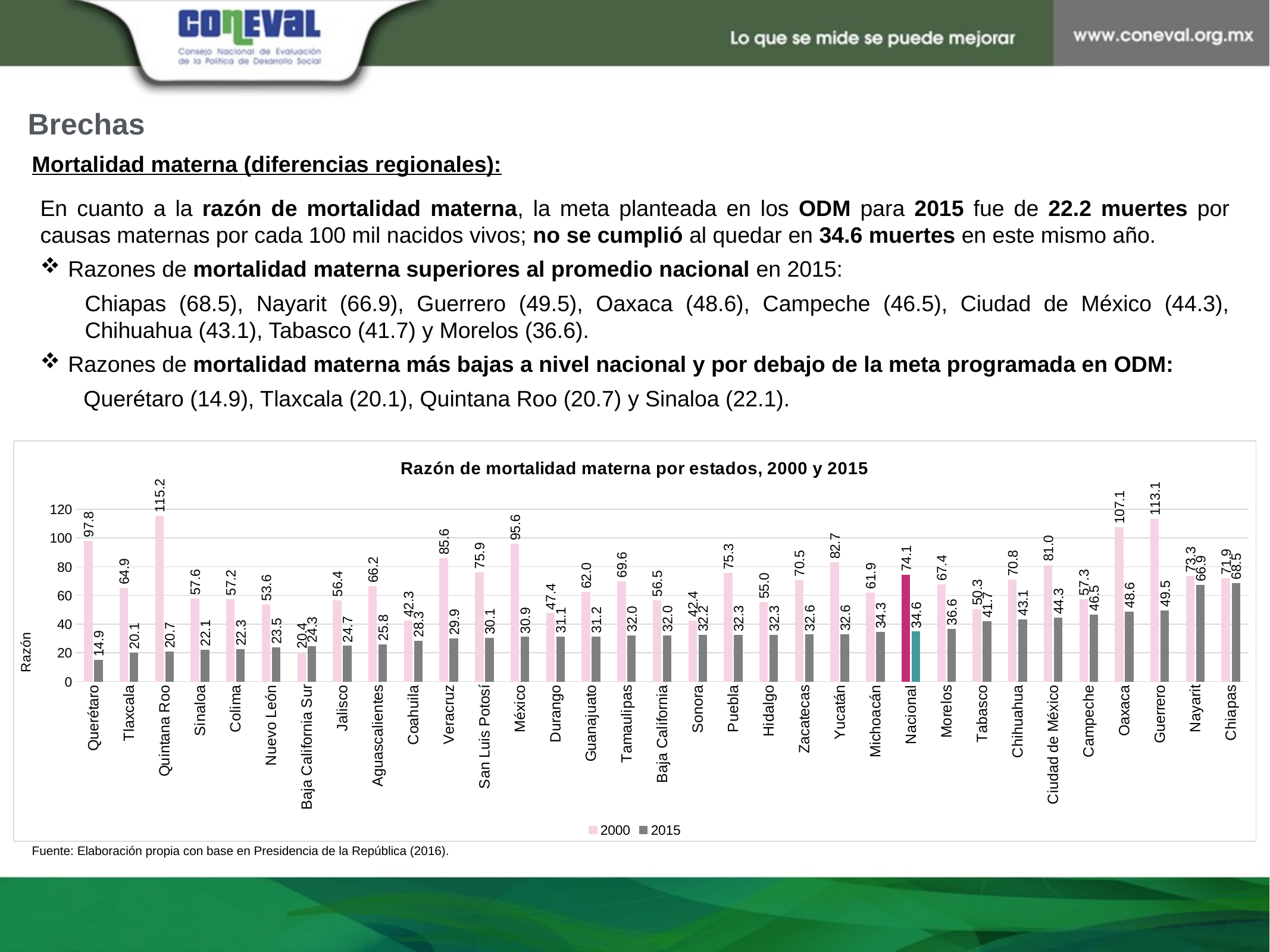

Brechas
Mortalidad materna (diferencias regionales):
En cuanto a la razón de mortalidad materna, la meta planteada en los ODM para 2015 fue de 22.2 muertes por causas maternas por cada 100 mil nacidos vivos; no se cumplió al quedar en 34.6 muertes en este mismo año.
Razones de mortalidad materna superiores al promedio nacional en 2015:
Chiapas (68.5), Nayarit (66.9), Guerrero (49.5), Oaxaca (48.6), Campeche (46.5), Ciudad de México (44.3), Chihuahua (43.1), Tabasco (41.7) y Morelos (36.6).
Razones de mortalidad materna más bajas a nivel nacional y por debajo de la meta programada en ODM:
Querétaro (14.9), Tlaxcala (20.1), Quintana Roo (20.7) y Sinaloa (22.1).

### Chart: Razón de mortalidad materna por estados, 2000 y 2015

| Category |  |  |
|---|---|---|
| Querétaro | 97.7944771855779 | 14.9042402563529 |
| Tlaxcala | 64.9350649350649 | 20.0843542880096 |
| Quintana Roo | 115.218915940287 | 20.7261045286538 |
| Sinaloa | 57.5646756061222 | 22.130830090552 |
| Colima | 57.1801993138376 | 22.2667557336896 |
| Nuevo León | 53.5956742335819 | 23.5045246209895 |
| Baja California Sur | 20.4060810121416 | 24.2974001781809 |
| Jalisco | 56.4045385977569 | 24.6901726254569 |
| Aguascalientes | 66.1618760567522 | 25.8264462809917 |
| Coahuila | 42.2840430592505 | 28.3031433137986 |
| Veracruz | 85.6127734257951 | 29.8630565549409 |
| San Luis Potosí | 75.9455217457344 | 30.1284224004821 |
| México | 95.5531539130664 | 30.8805507790025 |
| Durango | 47.438330170778 | 31.1438278595697 |
| Guanajuato | 62.0060122285275 | 31.1944889736147 |
| Tamaulipas | 69.6322445873075 | 32.0124005930718 |
| Baja California | 56.5216572149895 | 32.0496601049205 |
| Sonora | 42.3785949569472 | 32.1957501609787 |
| Puebla | 75.3093839837216 | 32.3018282834808 |
| Hidalgo | 55.0102284643551 | 32.313657906075 |
| Zacatecas | 70.5363703159442 | 32.5531430059572 |
| Yucatán | 82.6916119696108 | 32.5675777237768 |
| Michoacán | 61.8705181909466 | 34.30455807983 |
| Nacional | 74.0920967724873 | 34.5922757849179 |
| Morelos | 67.4111199038659 | 36.6132723112128 |
| Tabasco | 50.3332058225452 | 41.653443351317 |
| Chihuahua | 70.8193954735859 | 43.104067587178 |
| Ciudad de México | 80.9865170103321 | 44.3322065564167 |
| Campeche | 57.3357966490412 | 46.5197418154329 |
| Oaxaca | 107.142857142857 | 48.5672656629432 |
| Guerrero | 113.089562498614 | 49.4729753871947 |
| Nayarit | 73.3173664401975 | 66.9254450542096 |
| Chiapas | 71.8535801651825 | 68.4651361300304 |
Fuente: Elaboración propia con base en Presidencia de la República (2016).